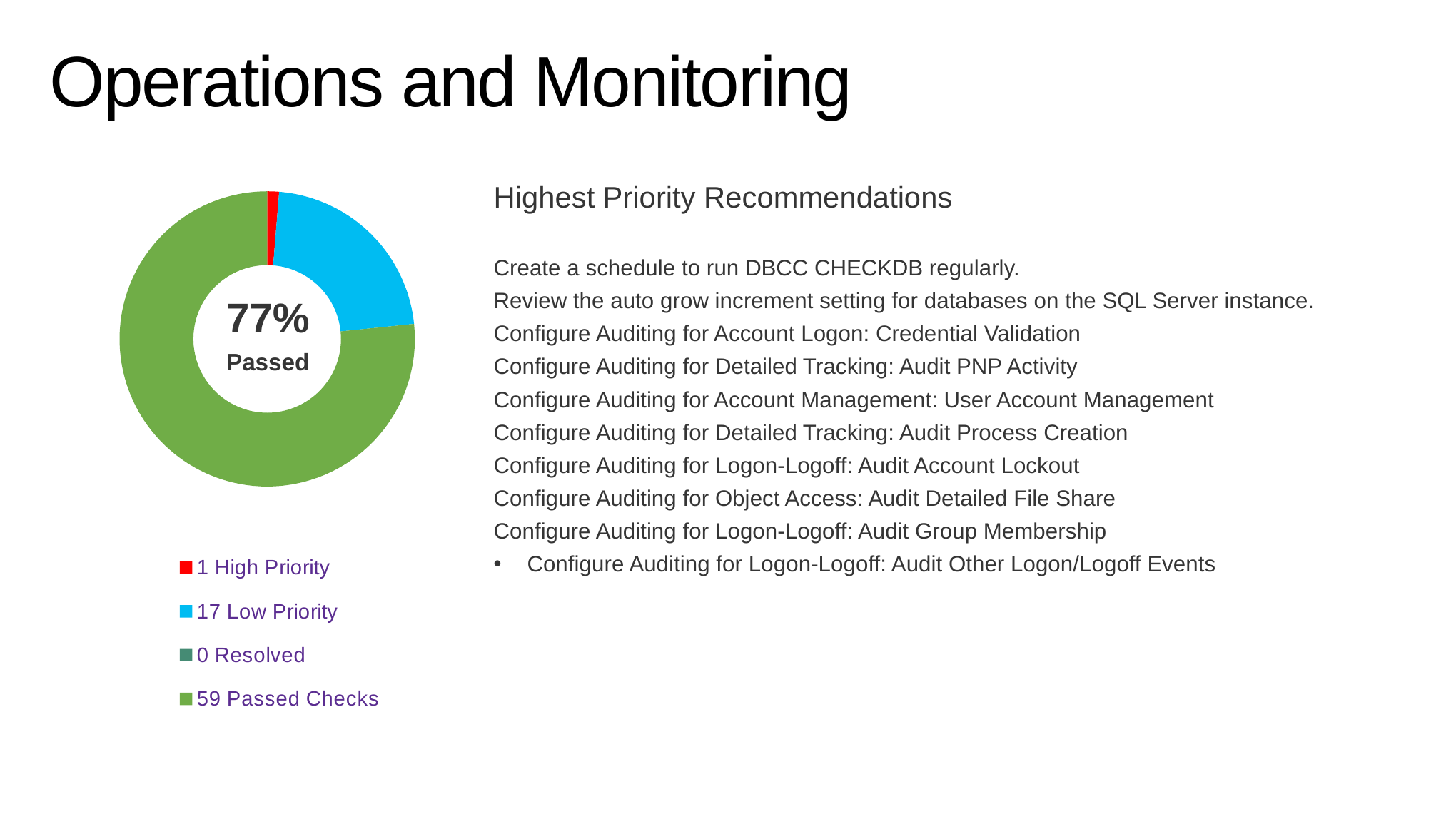

# Operations and Monitoring

### Chart

| Category | Column1 |
|---|---|
| 1 High Priority  | 1.0 |
|  | None |
| 17 Low Priority | 17.0 |
|  | None |
| 0 Resolved | 0.0 |
|  | None |
| 59 Passed Checks | 59.0 |
Highest Priority Recommendations

Create a schedule to run DBCC CHECKDB regularly.
Review the auto grow increment setting for databases on the SQL Server instance.
Configure Auditing for Account Logon: Credential Validation
Configure Auditing for Detailed Tracking: Audit PNP Activity
Configure Auditing for Account Management: User Account Management
Configure Auditing for Detailed Tracking: Audit Process Creation
Configure Auditing for Logon-Logoff: Audit Account Lockout
Configure Auditing for Object Access: Audit Detailed File Share
Configure Auditing for Logon-Logoff: Audit Group Membership
Configure Auditing for Logon-Logoff: Audit Other Logon/Logoff Events
77%
Passed